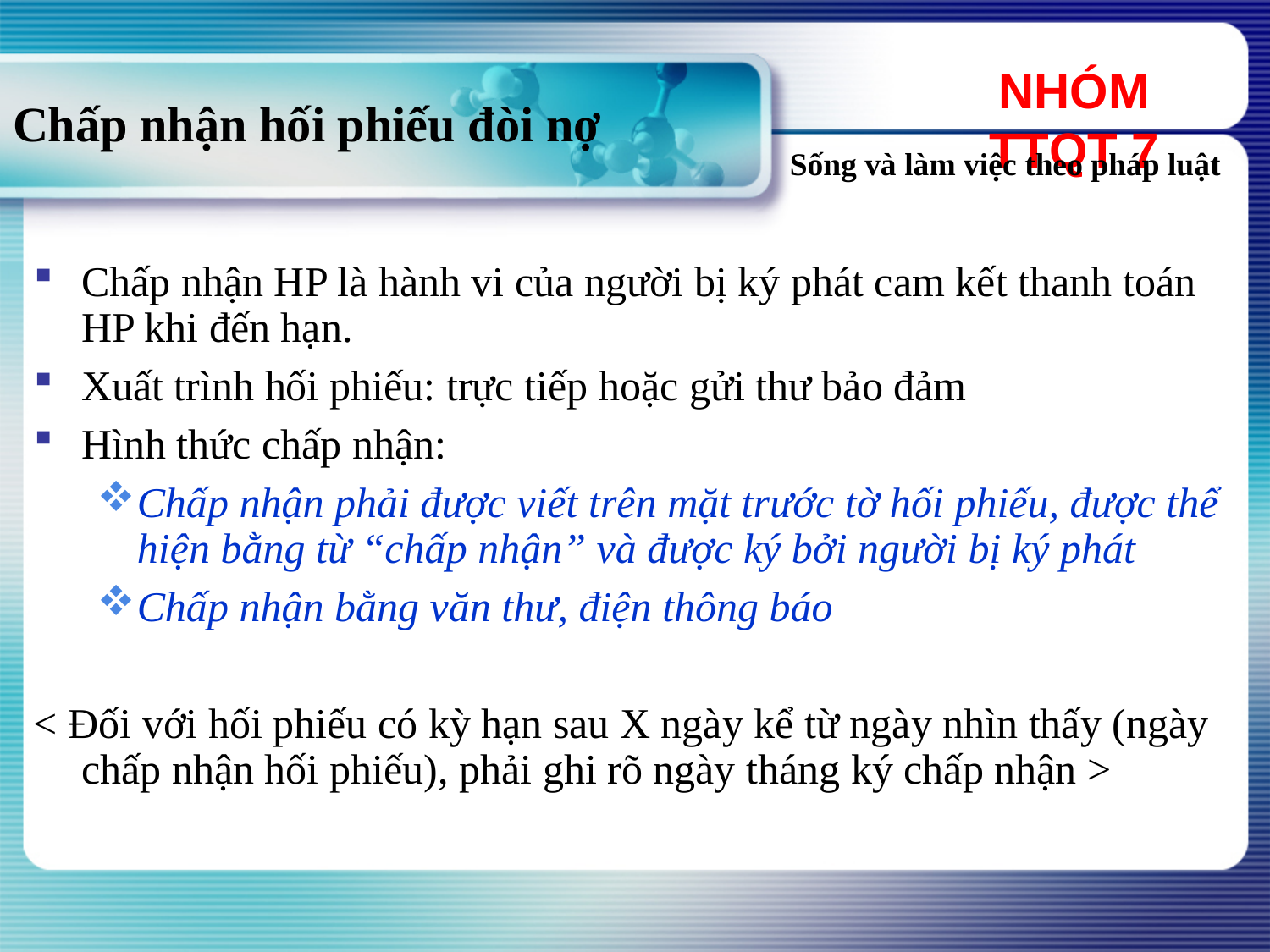

NHÓM TTQT 7
# Chấp nhận hối phiếu đòi nợ
Sống và làm việc theo pháp luật
Chấp nhận HP là hành vi của người bị ký phát cam kết thanh toán HP khi đến hạn.
Xuất trình hối phiếu: trực tiếp hoặc gửi thư bảo đảm
Hình thức chấp nhận:
Chấp nhận phải được viết trên mặt trước tờ hối phiếu, được thể hiện bằng từ “chấp nhận” và được ký bởi người bị ký phát
Chấp nhận bằng văn thư, điện thông báo

< Đối với hối phiếu có kỳ hạn sau X ngày kể từ ngày nhìn thấy (ngày chấp nhận hối phiếu), phải ghi rõ ngày tháng ký chấp nhận >